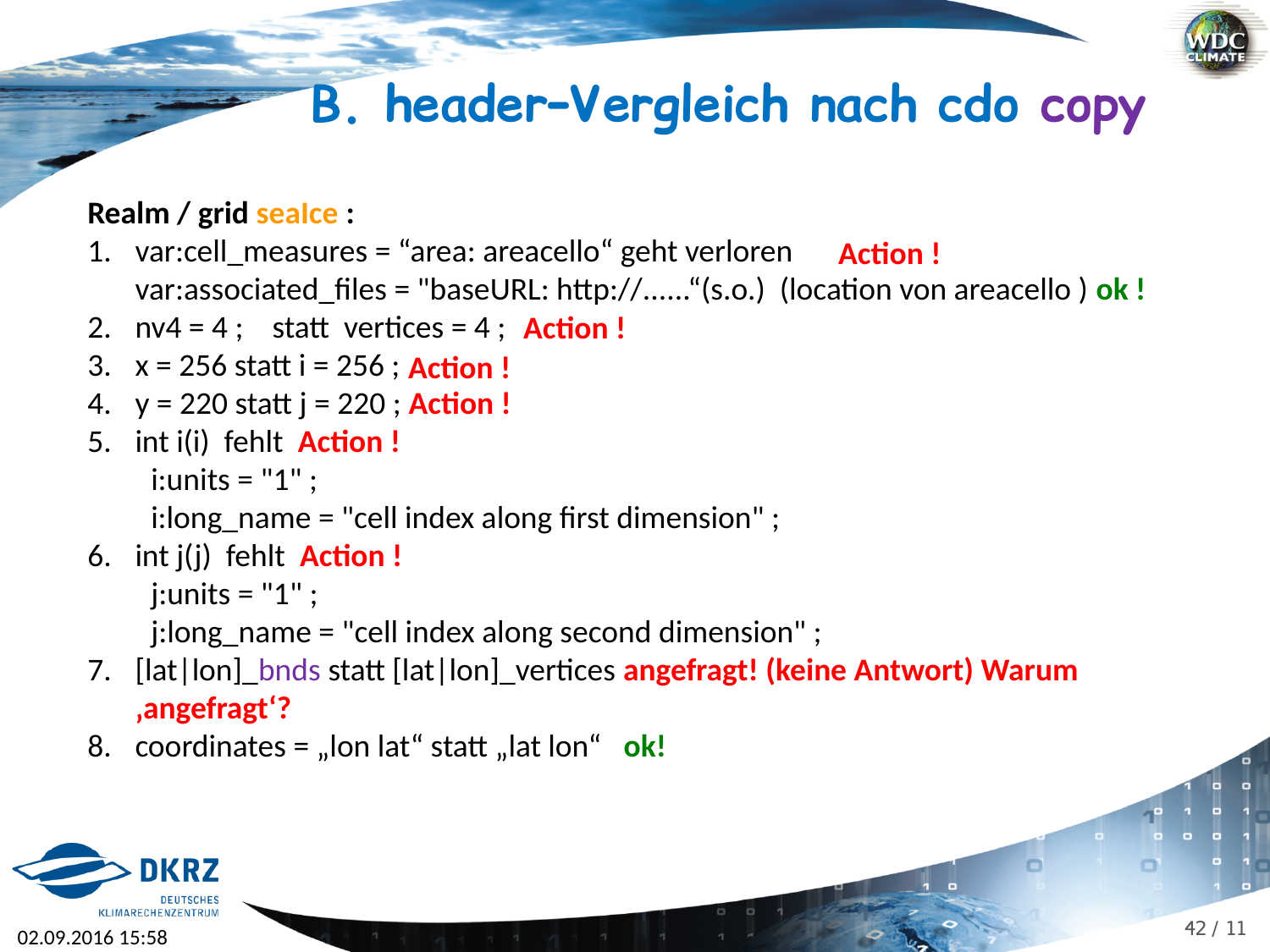

B. header–Vergleich nach cdo copy
Realm / grid seaIce :
var:cell_measures = “area: areacello“ geht verloren
var:associated_files = "baseURL: http://......“(s.o.)  (location von areacello ) ok !
nv4 = 4 ;    statt  vertices = 4 ;
x = 256 statt i = 256 ;
y = 220 statt j = 220 ; Action !
int i(i)  fehlt  Action !
i:units = "1" ;
i:long_name = "cell index along first dimension" ;
int j(j)  fehlt  Action !
j:units = "1" ;
j:long_name = "cell index along second dimension" ;
[lat|lon]_bnds statt [lat|lon]_vertices angefragt! (keine Antwort) Warum ‚angefragt‘?
coordinates = „lon lat“ statt „lat lon“   ok!

Action !
Action !
Action !